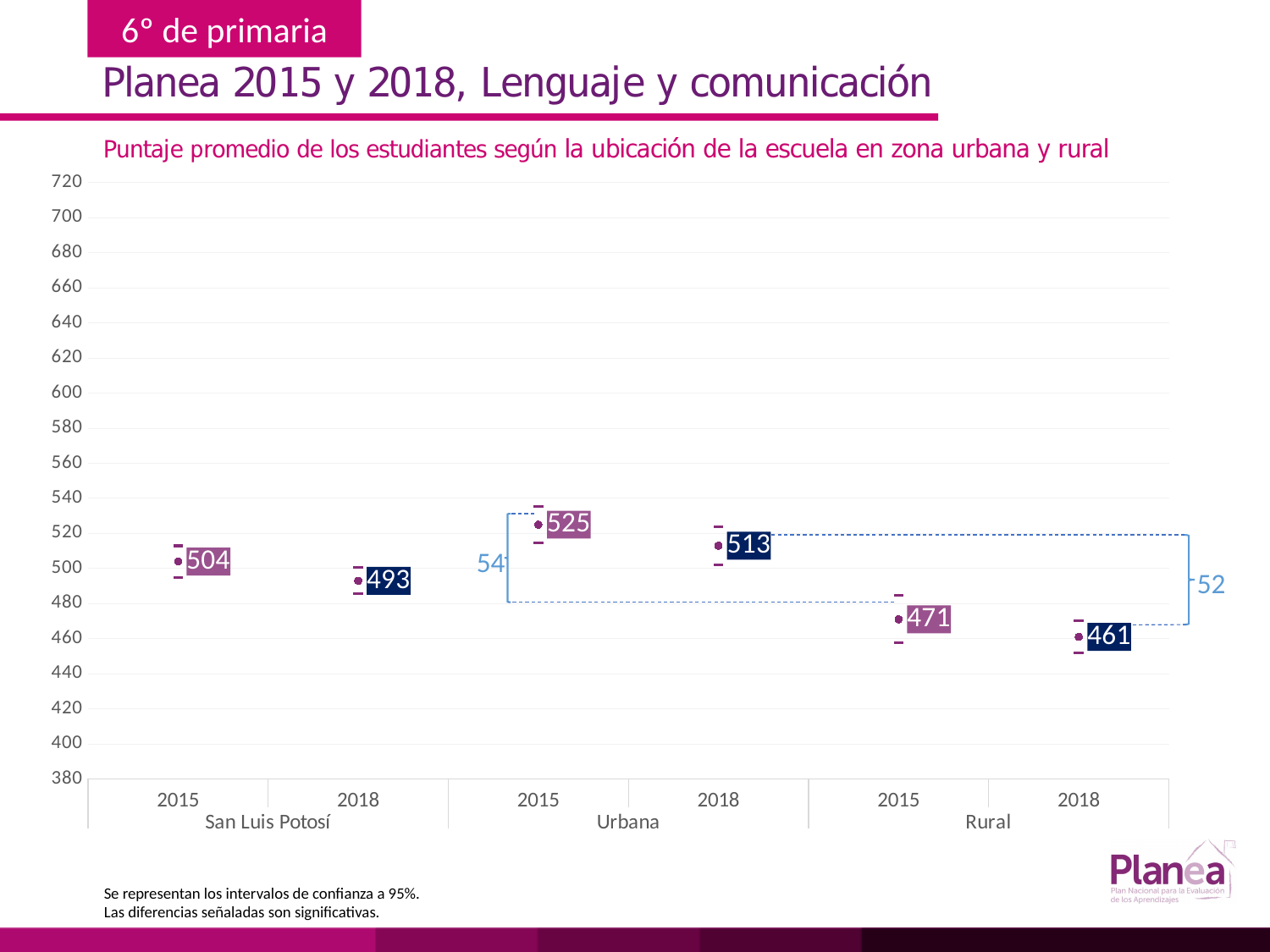

Planea 2015 y 2018, Lenguaje y comunicación

Puntaje promedio de los estudiantes según la ubicación de la escuela en zona urbana y rural

### Chart

| Category |  |  |  |
|---|---|---|---|
| 2015 | 495.045 | 512.955 | 504.0 |
| 2018 | 485.438 | 500.562 | 493.0 |
| 2015 | 514.453 | 535.547 | 525.0 |
| 2018 | 502.055 | 523.945 | 513.0 |
| 2015 | 457.468 | 484.532 | 471.0 |
| 2018 | 451.846 | 470.154 | 461.0 |
54

52
Se representan los intervalos de confianza a 95%.
Las diferencias señaladas son significativas.